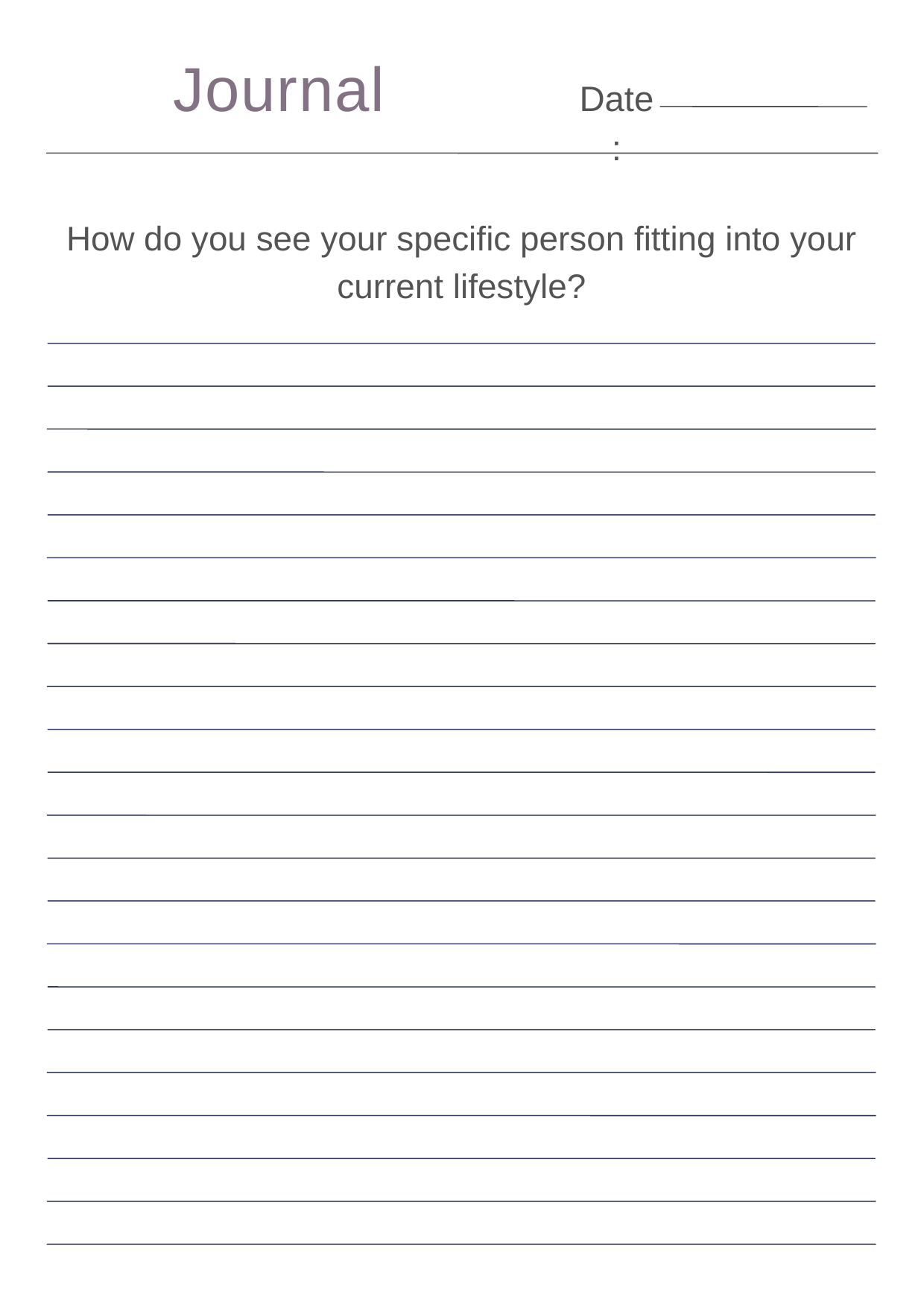

Journal
Date:

How do you see your specific person fitting into your current lifestyle?